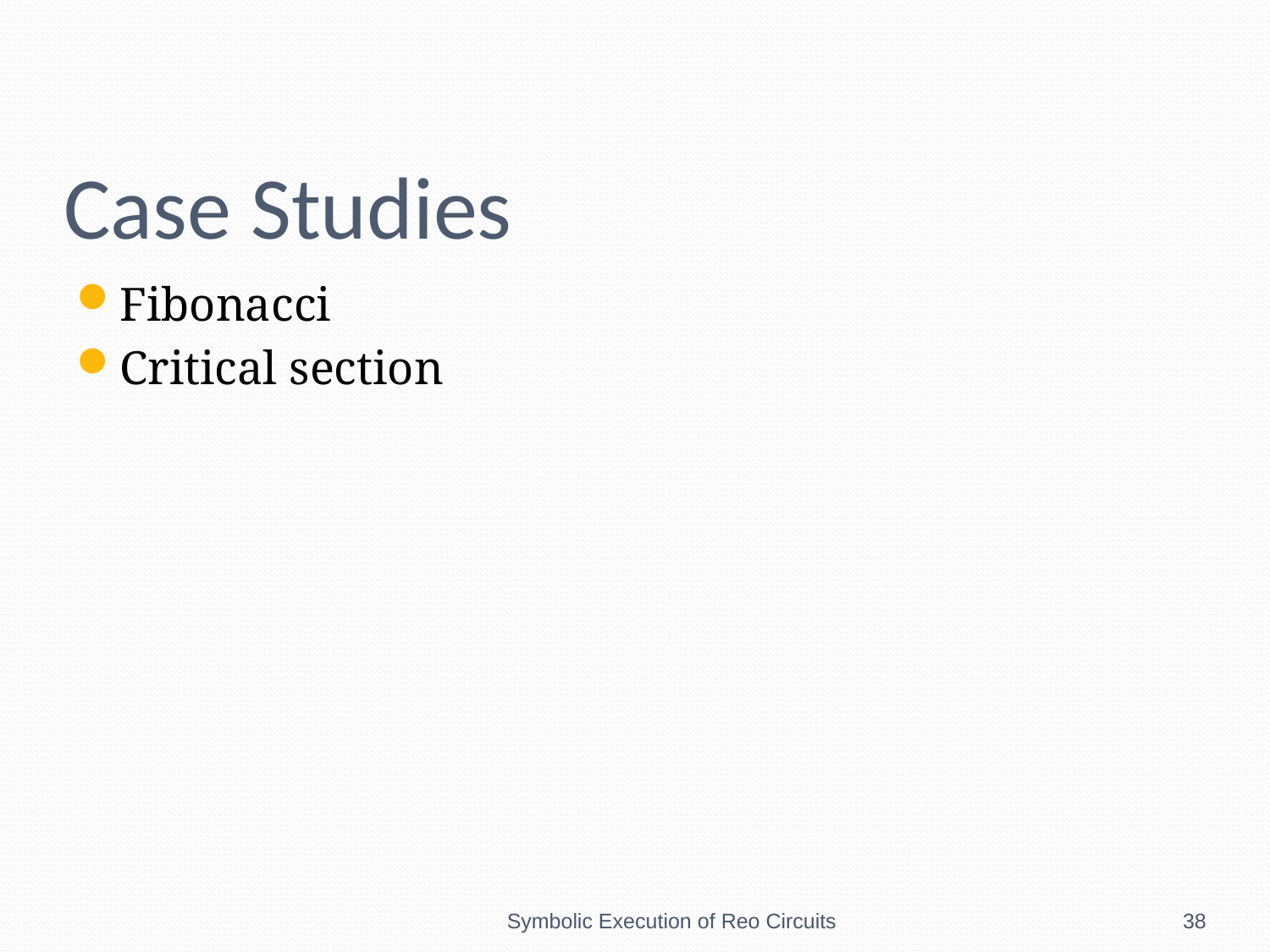

# Case Studies
Fibonacci
Critical section
Symbolic Execution of Reo Circuits
38